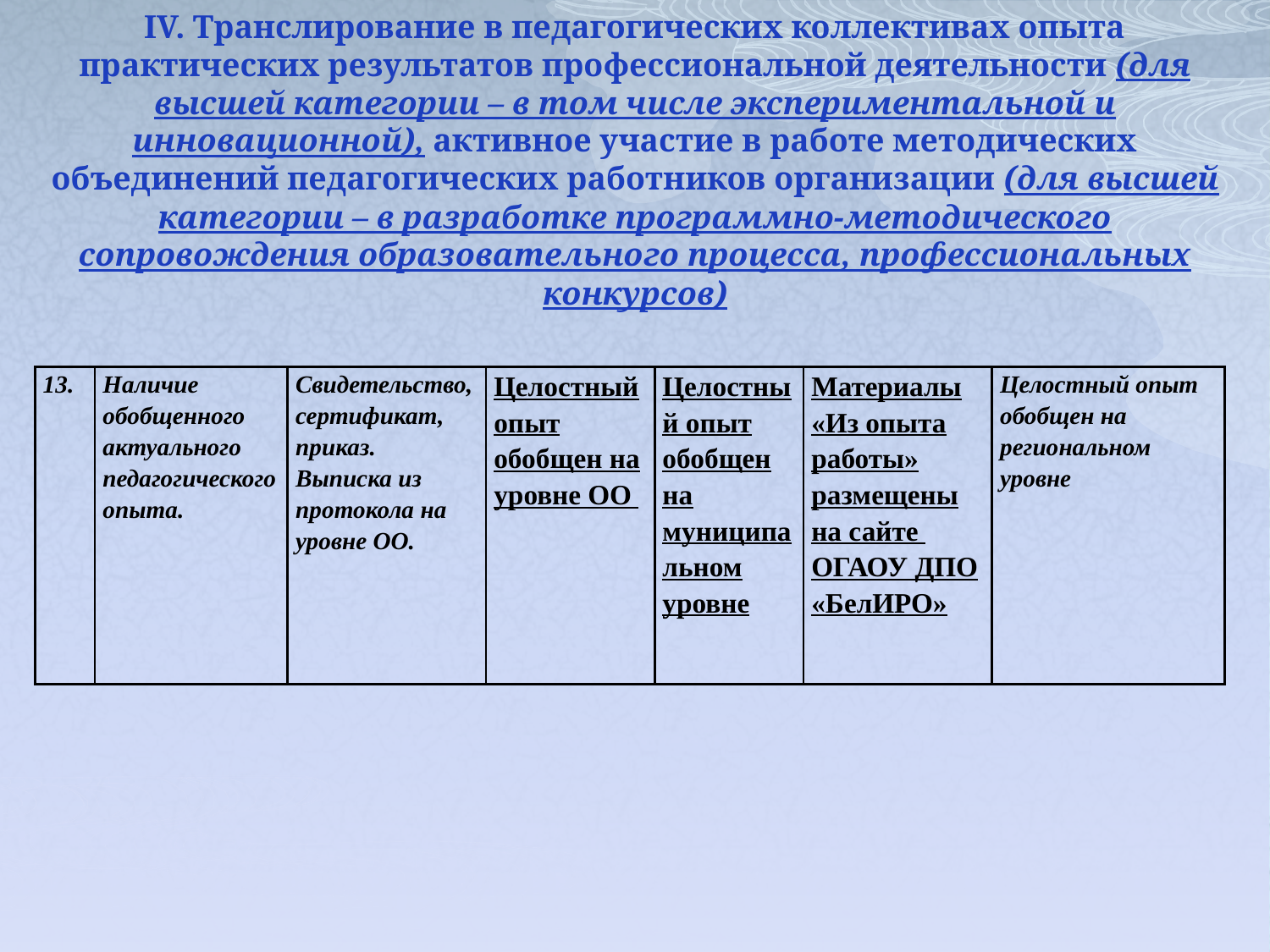

# IV. Транслирование в педагогических коллективах опыта практических результатов профессиональной деятельности (для высшей категории – в том числе экспериментальной и инновационной), активное участие в работе методических объединений педагогических работников организации (для высшей категории – в разработке программно-методического сопровождения образовательного процесса, профессиональных конкурсов)
| 13. | Наличие обобщенного актуального педагогического опыта. | Свидетельство, сертификат, приказ. Выписка из протокола на уровне ОО. | Целостный опыт обобщен на уровне ОО | Целостный опыт обобщен на муниципальном уровне | Материалы «Из опыта работы» размещены на сайте ОГАОУ ДПО «БелИРО» | Целостный опыт обобщен на региональном уровне |
| --- | --- | --- | --- | --- | --- | --- |